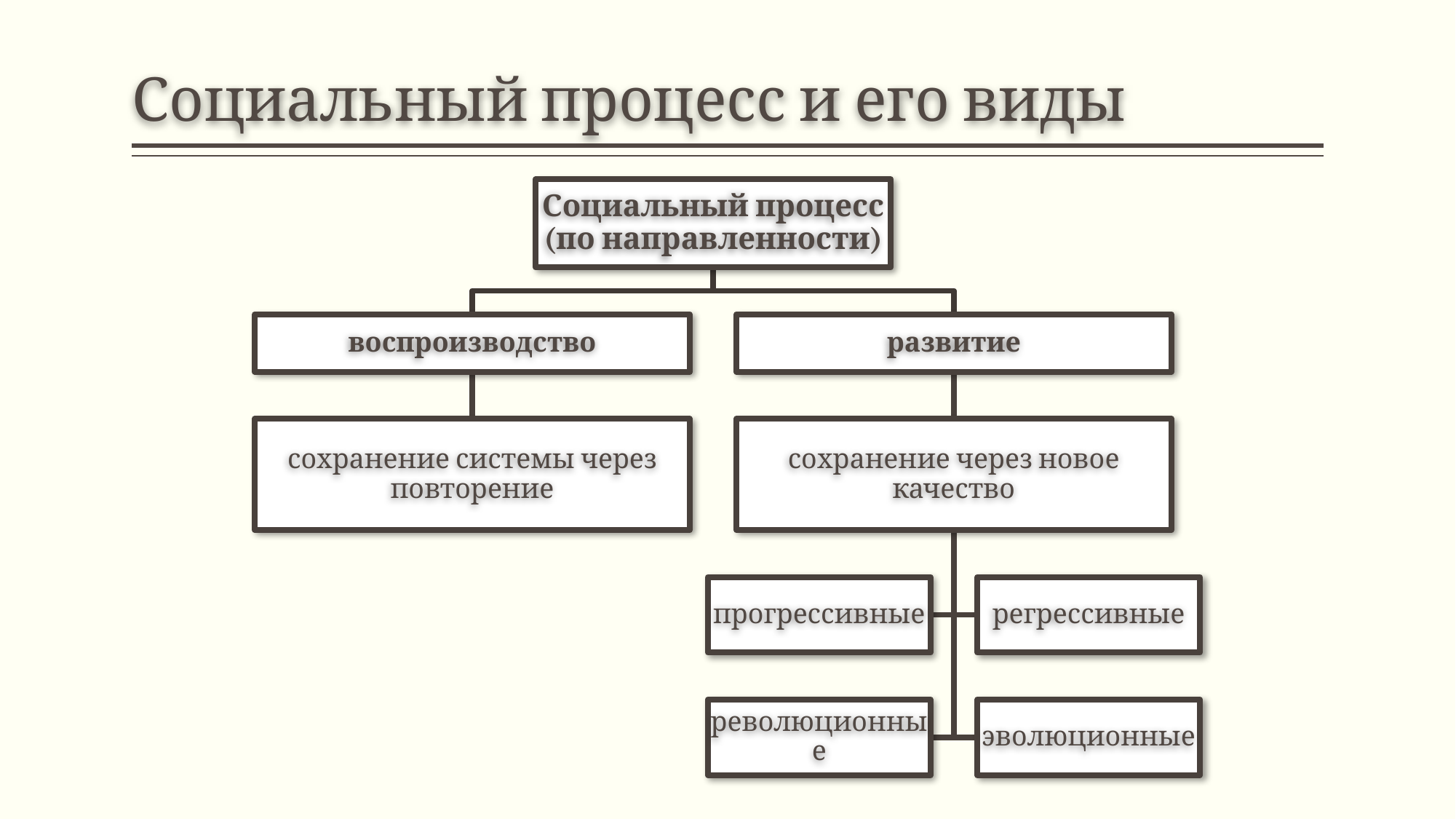

# Социальный процесс и его виды

Социальный процесс (по направленности)

воспроизводство

развитие

сохранение системы через повторение

сохранение через новое качество

прогрессивные

регрессивные

революционные

эволюционные